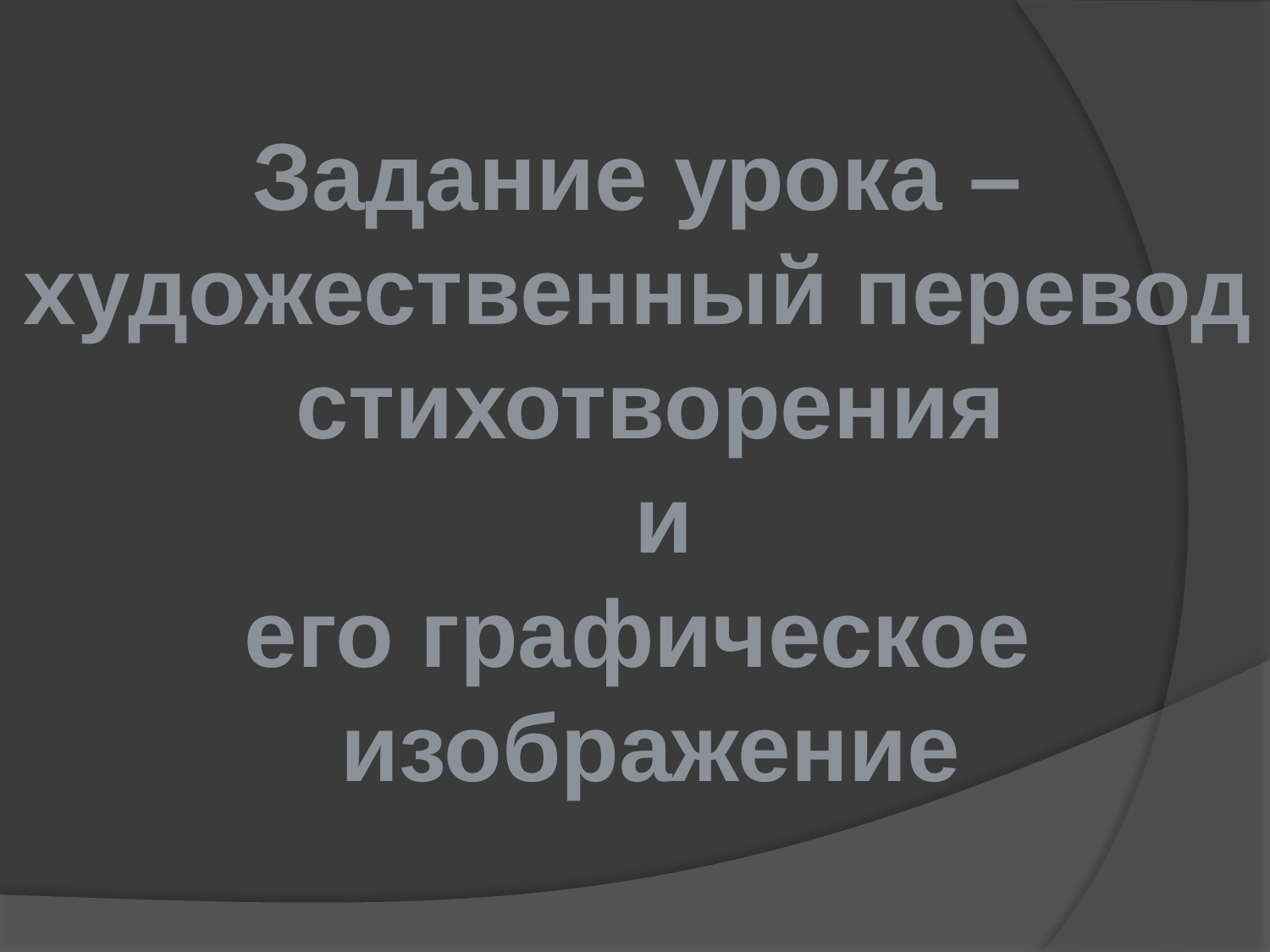

Задание урока –
художественный перевод
стихотворения
 и
его графическое
изображение